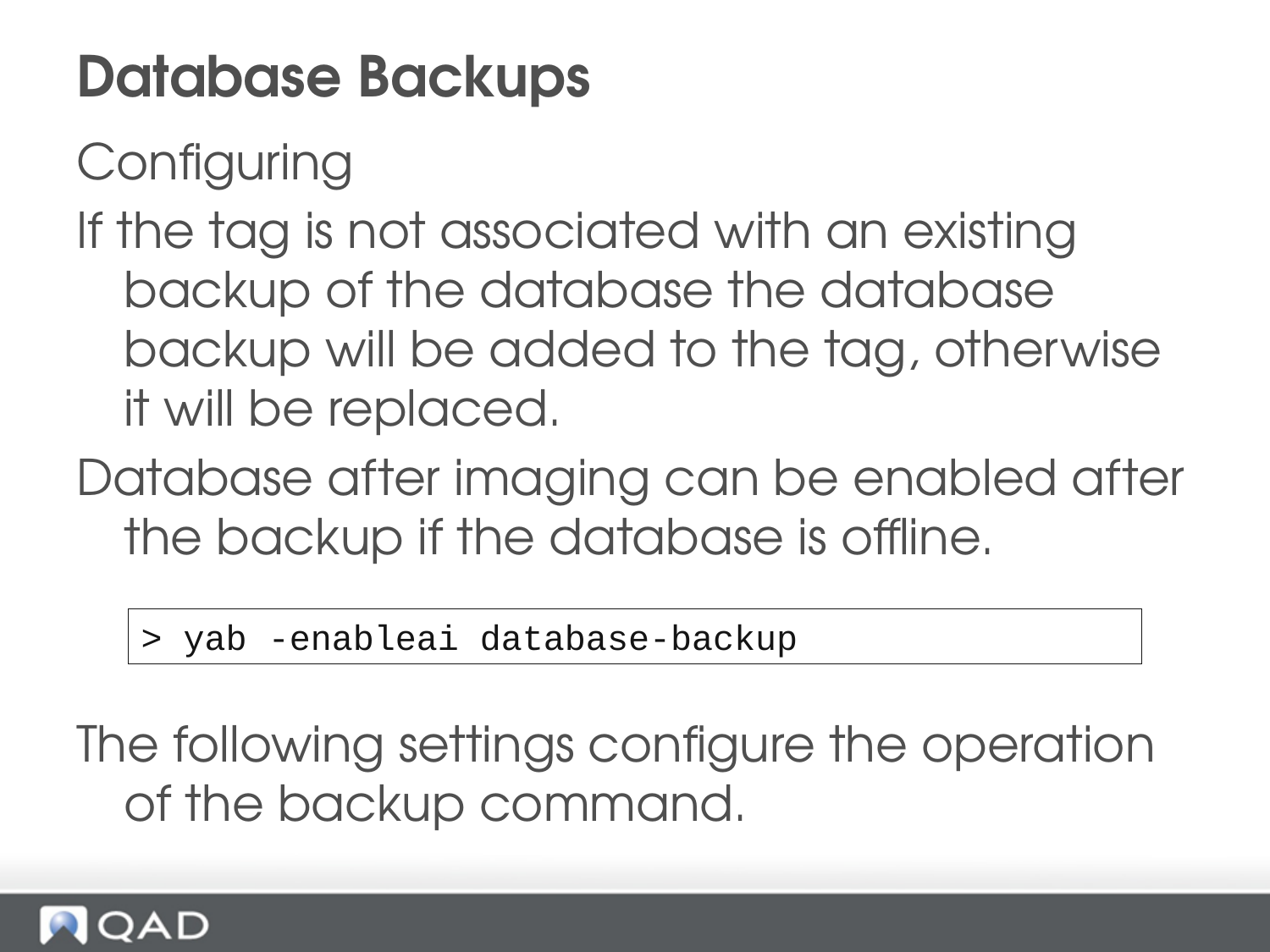

# Database Backups
Configuring
If the tag is not associated with an existing backup of the database the database backup will be added to the tag, otherwise it will be replaced.
Database after imaging can be enabled after the backup if the database is offline.

The following settings configure the operation of the backup command.
> yab -enableai database-backup